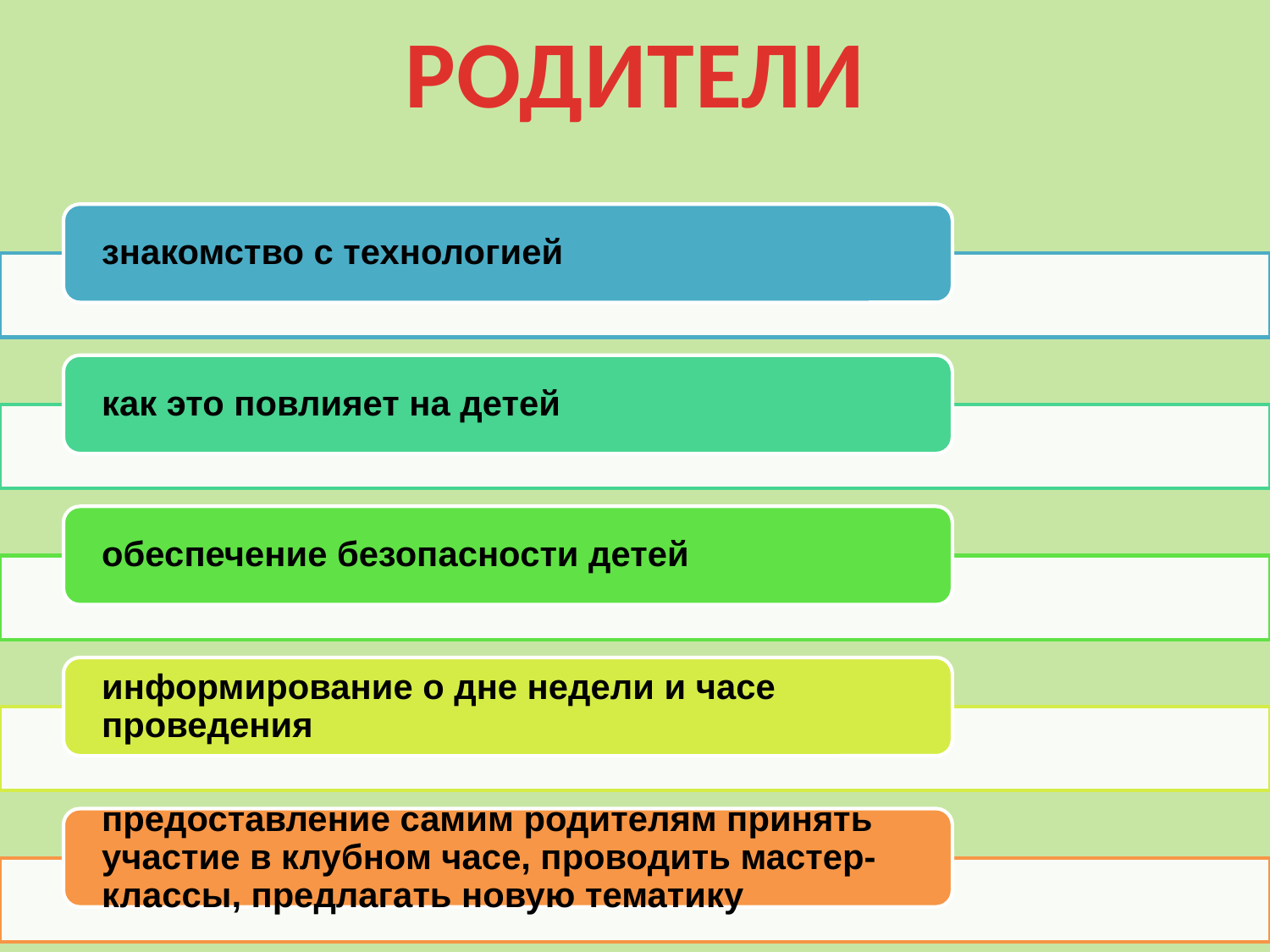

РОДИТЕЛИ
знакомство с технологией
как это повлияет на детей
обеспечение безопасности детей
информирование о дне недели и часе проведения
предоставление самим родителям принять участие в клубном часе, проводить мастер-классы, предлагать новую тематику